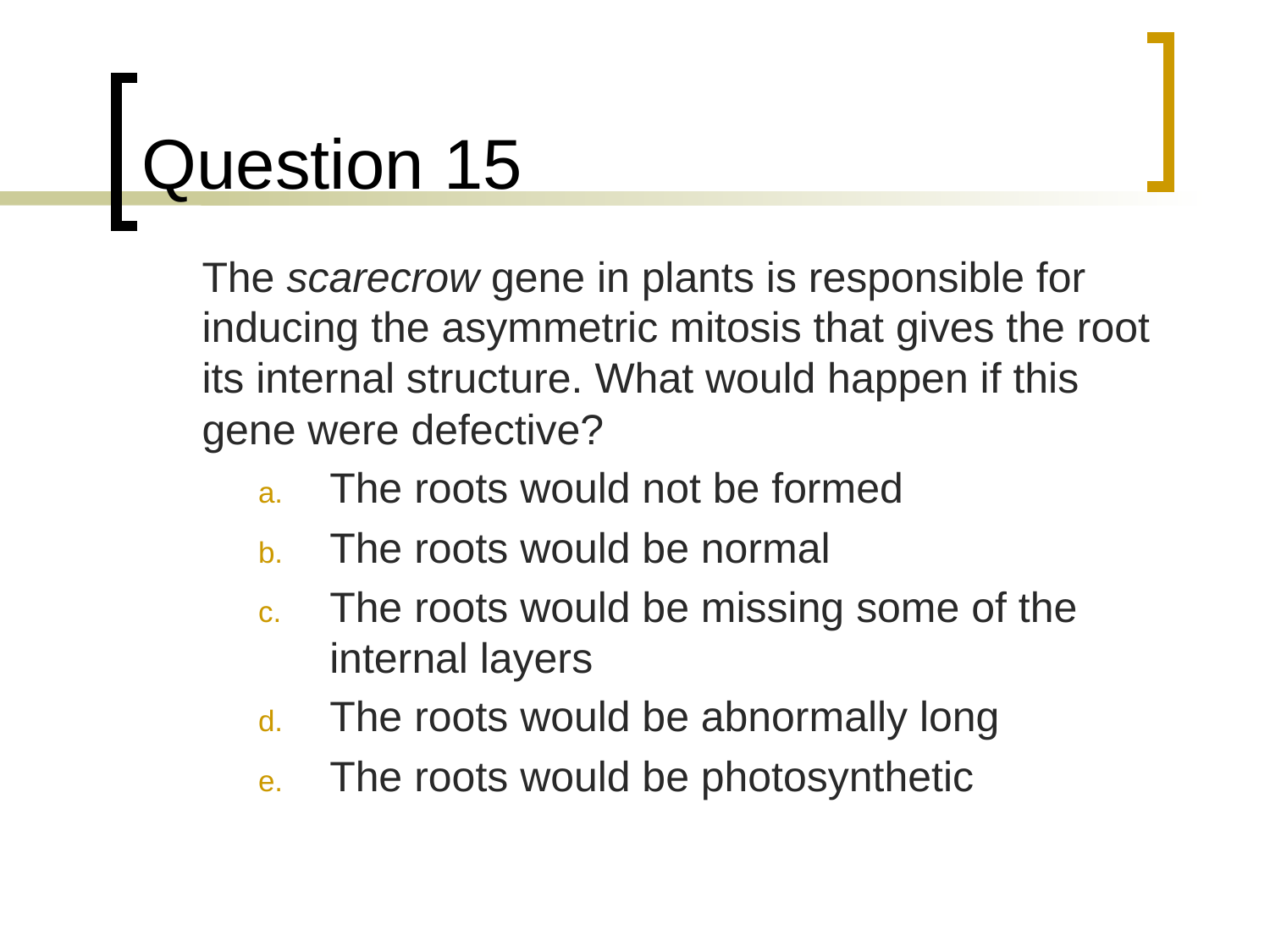

# Question 15
	The scarecrow gene in plants is responsible for inducing the asymmetric mitosis that gives the root its internal structure. What would happen if this gene were defective?
The roots would not be formed
The roots would be normal
The roots would be missing some of the internal layers
The roots would be abnormally long
The roots would be photosynthetic